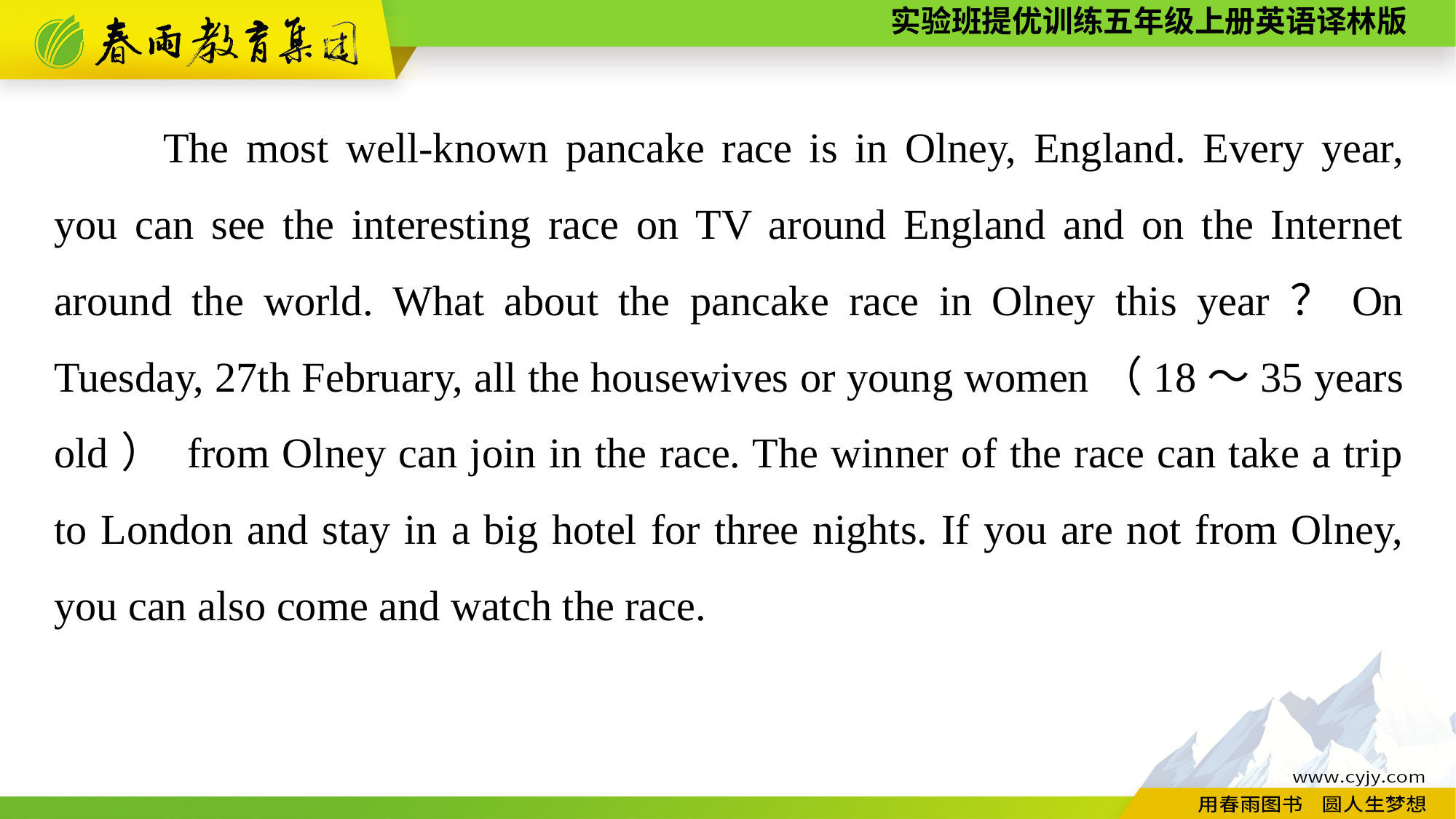

The most well-known pancake race is in Olney, England. Every year, you can see the interesting race on TV around England and on the Internet around the world. What about the pancake race in Olney this year？On Tuesday, 27th February, all the housewives or young women（18～35 years old） from Olney can join in the race. The winner of the race can take a trip to London and stay in a big hotel for three nights. If you are not from Olney, you can also come and watch the race.